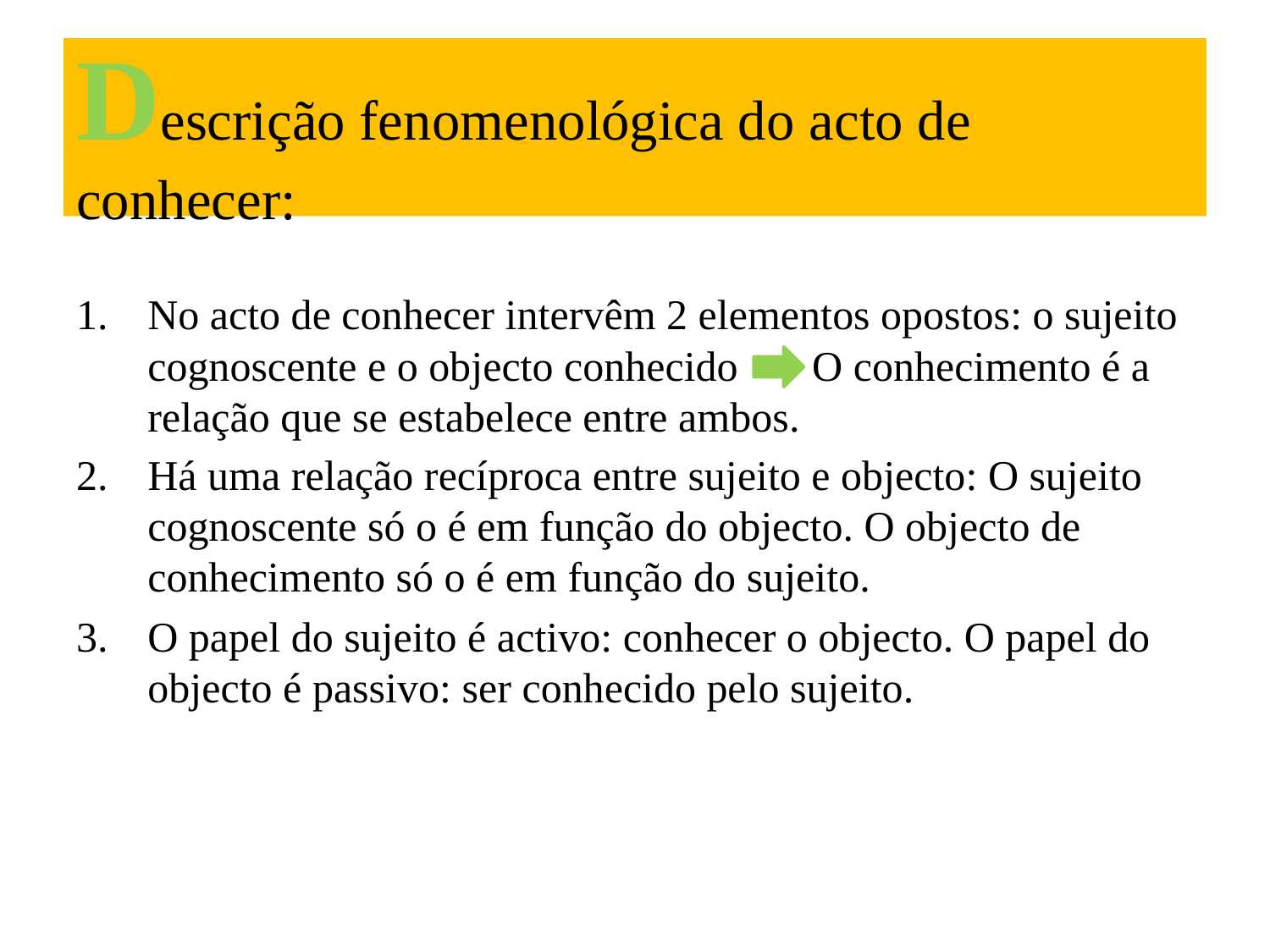

# Descrição fenomenológica do acto de conhecer:

No acto de conhecer intervêm 2 elementos opostos: o sujeito cognoscente e o objecto conhecido       O conhecimento é a relação que se estabelece entre ambos.
Há uma relação recíproca entre sujeito e objecto: O sujeito cognoscente só o é em função do objecto. O objecto de conhecimento só o é em função do sujeito.
O papel do sujeito é activo: conhecer o objecto. O papel do objecto é passivo: ser conhecido pelo sujeito.